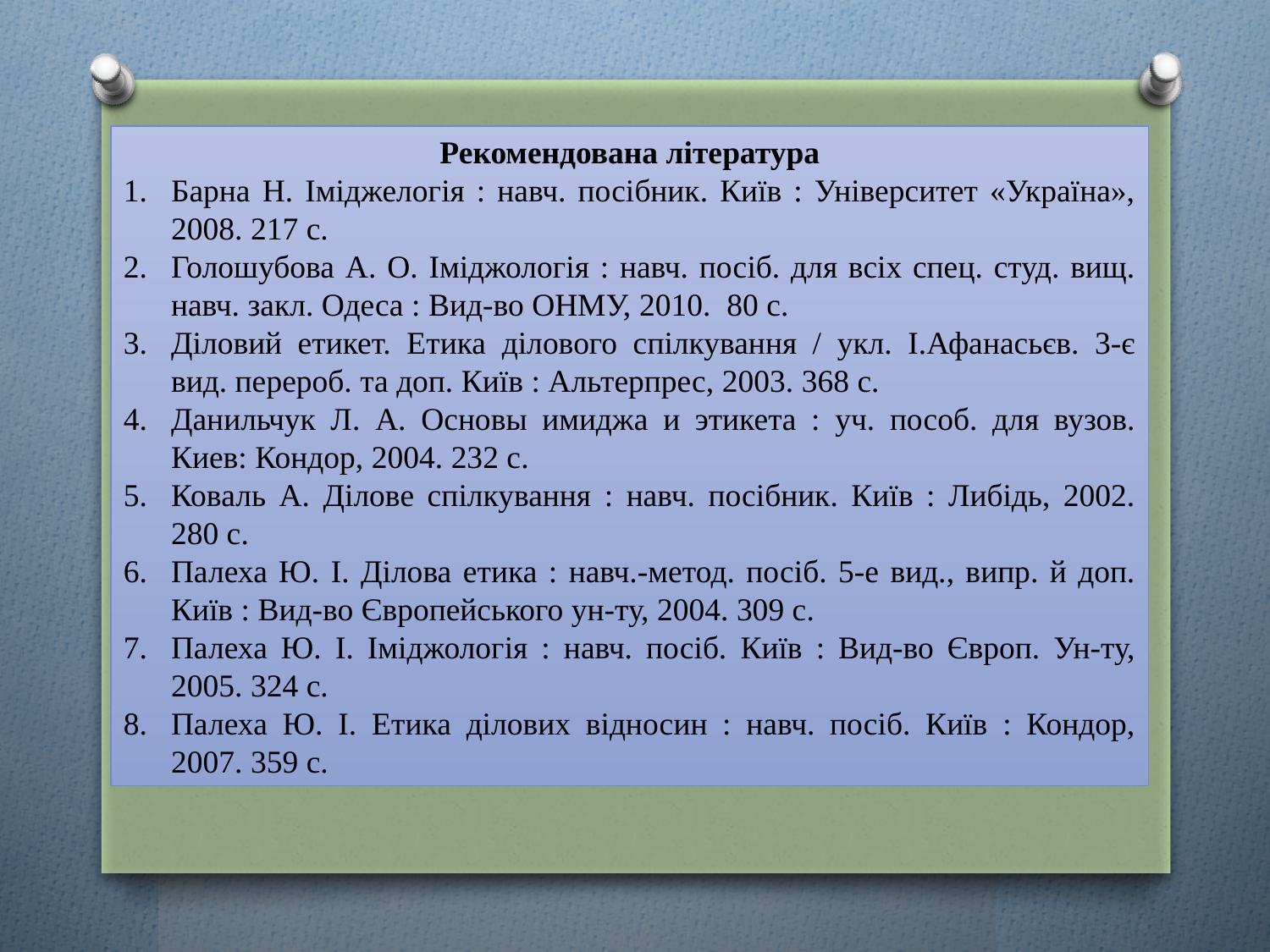

Рекомендована література
Барна Н. Іміджелогія : навч. посібник. Київ : Університет «Україна», 2008. 217 с.
Голошубова А. О. Іміджологія : навч. посіб. для всіх спец. студ. вищ. навч. закл. Одеса : Вид-во ОНМУ, 2010.  80 с.
Діловий етикет. Етика ділового спілкування / укл. І.Афанасьєв. 3-є вид. перероб. та доп. Київ : Альтерпрес, 2003. 368 с.
Данильчук Л. А. Основы имиджа и этикета : уч. пособ. для вузов. Киев: Кондор, 2004. 232 с.
Коваль А. Ділове спілкування : навч. посібник. Київ : Либідь, 2002. 280 с.
Палеха Ю. І. Ділова етика : навч.-метод. посіб. 5-е вид., випр. й доп. Київ : Вид-во Європейського ун-ту, 2004. 309 с.
Палеха Ю. І. Іміджологія : навч. посіб. Київ : Вид-во Європ. Ун-ту, 2005. 324 с.
Палеха Ю. І. Етика ділових відносин : навч. посіб. Київ : Кондор, 2007. 359 с.